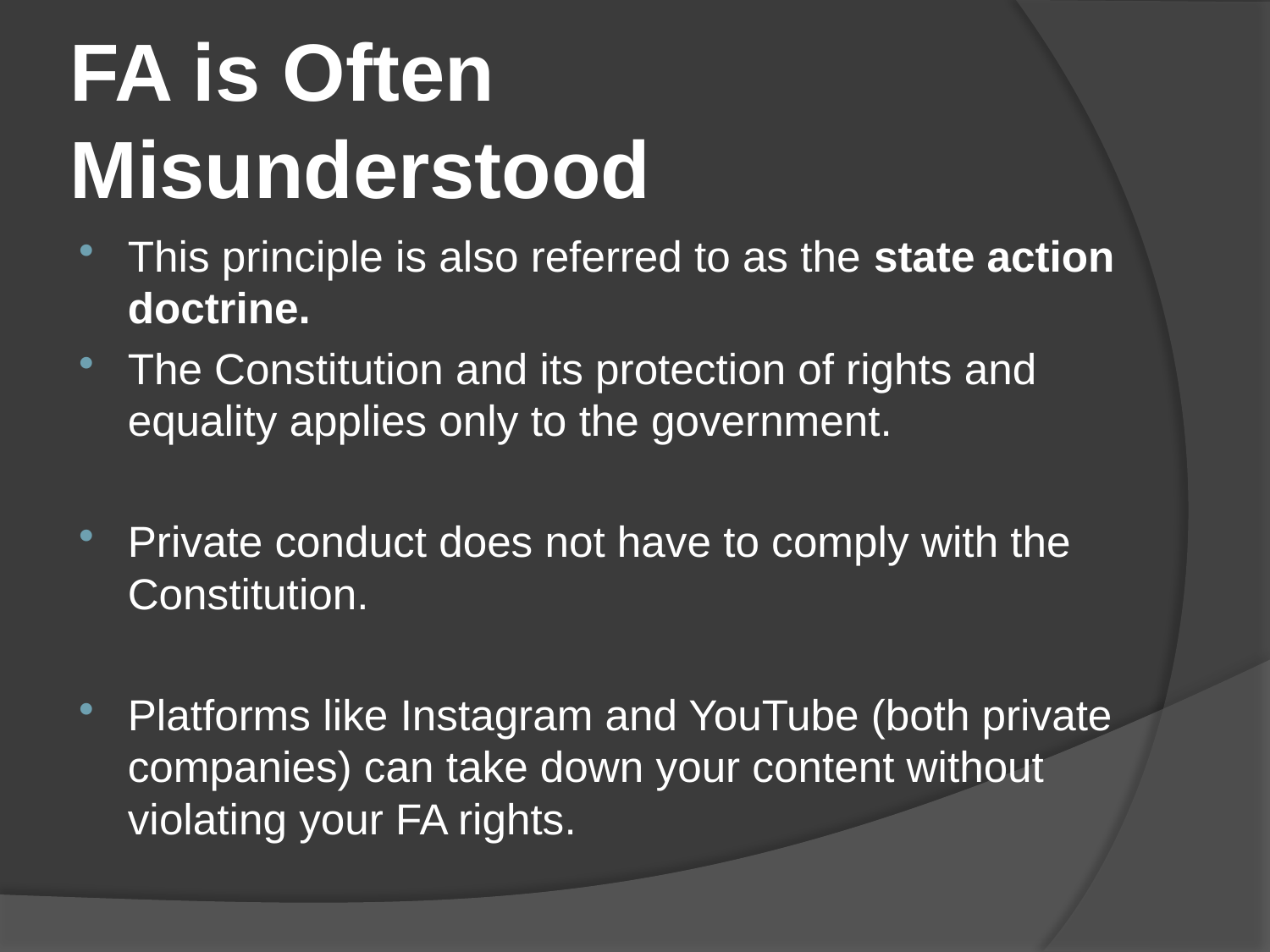

# FA is Often Misunderstood
This principle is also referred to as the state action doctrine.
The Constitution and its protection of rights and equality applies only to the government.

Private conduct does not have to comply with the Constitution.

Platforms like Instagram and YouTube (both private companies) can take down your content without violating your FA rights.